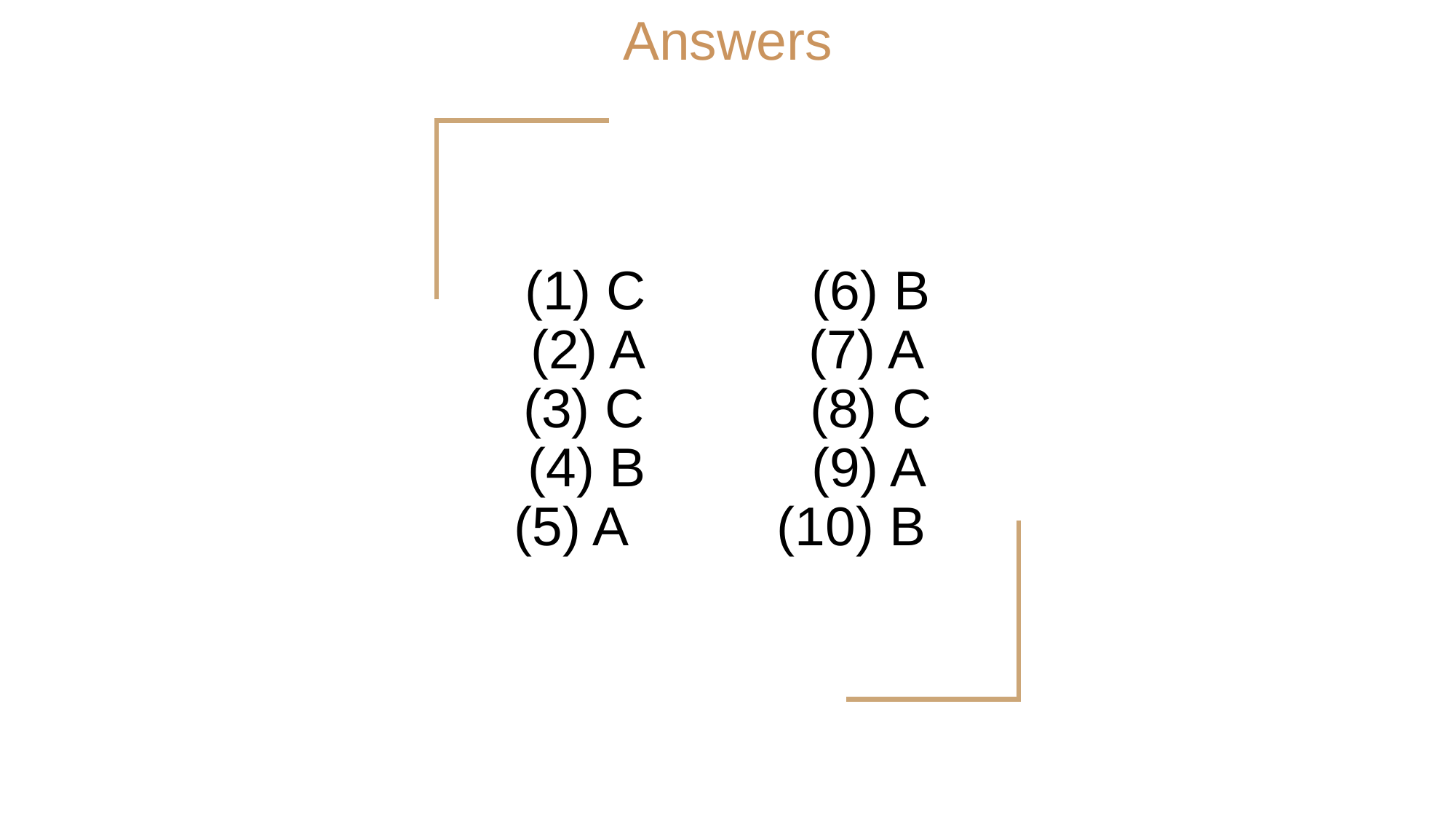

Answers

(1) C           (6) B
(2) A           (7) A
(3) C           (8) C
(4) B           (9) A
(5) A          (10) B